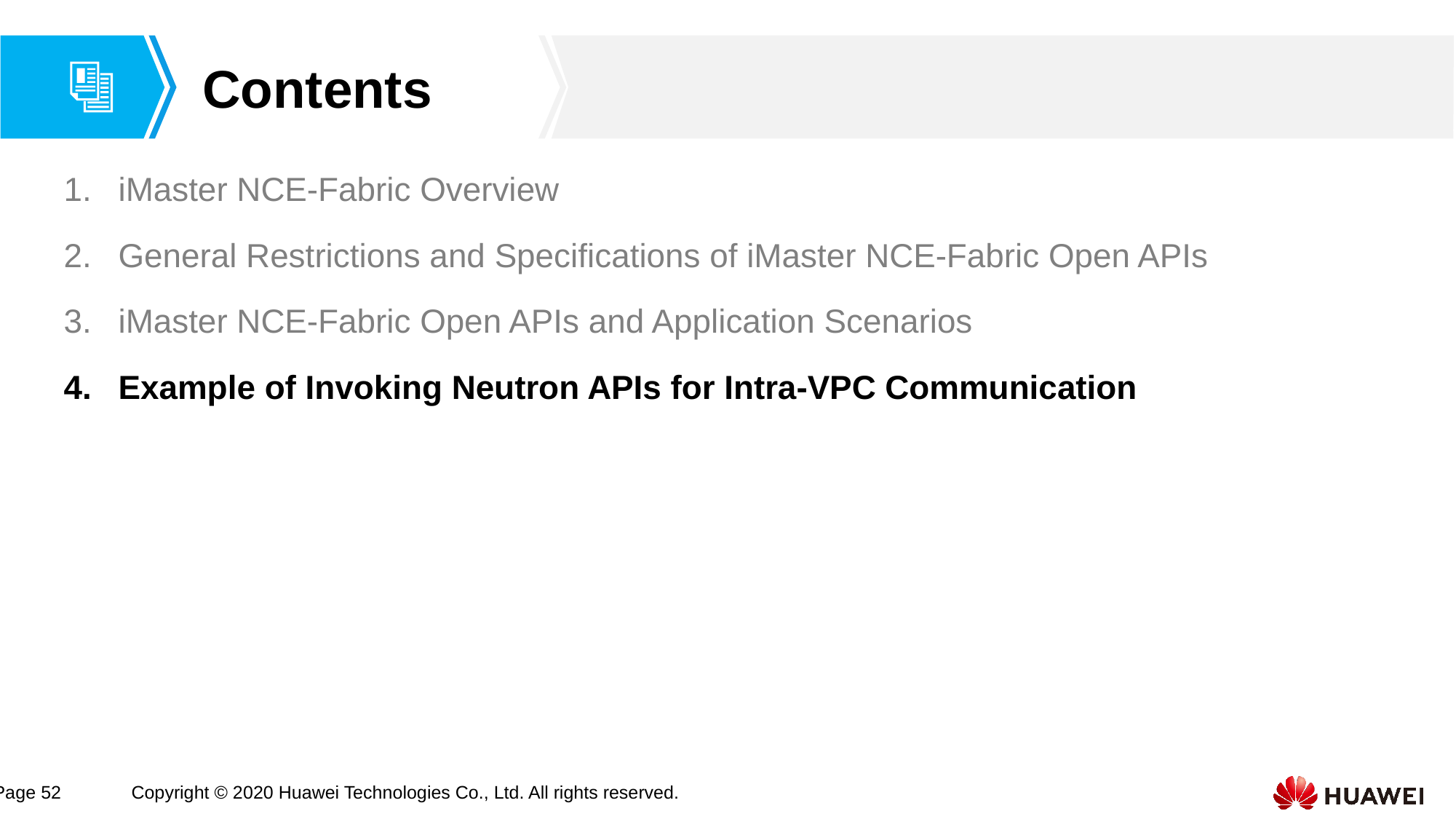

iMaster NCE-Fabric Overview
General Restrictions and Specifications of iMaster NCE-Fabric Open APIs
iMaster NCE-Fabric Open APIs and Application Scenarios
Example of Invoking Neutron APIs for Intra-VPC Communication